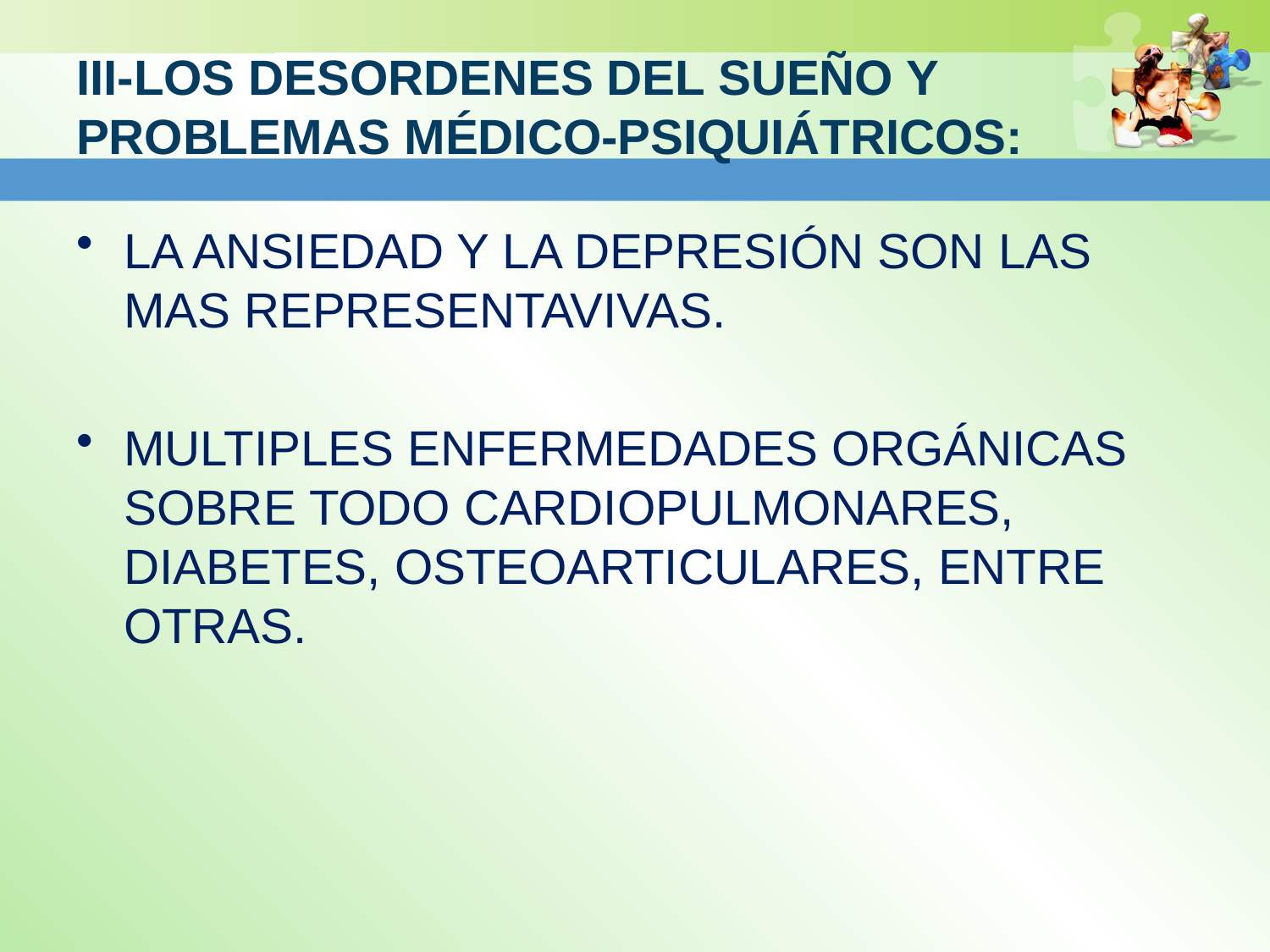

# III-LOS DESORDENES DEL SUEÑO Y PROBLEMAS MÉDICO-PSIQUIÁTRICOS:
LA ANSIEDAD Y LA DEPRESIÓN SON LAS MAS REPRESENTAVIVAS.

MULTIPLES ENFERMEDADES ORGÁNICAS SOBRE TODO CARDIOPULMONARES, DIABETES, OSTEOARTICULARES, ENTRE OTRAS.